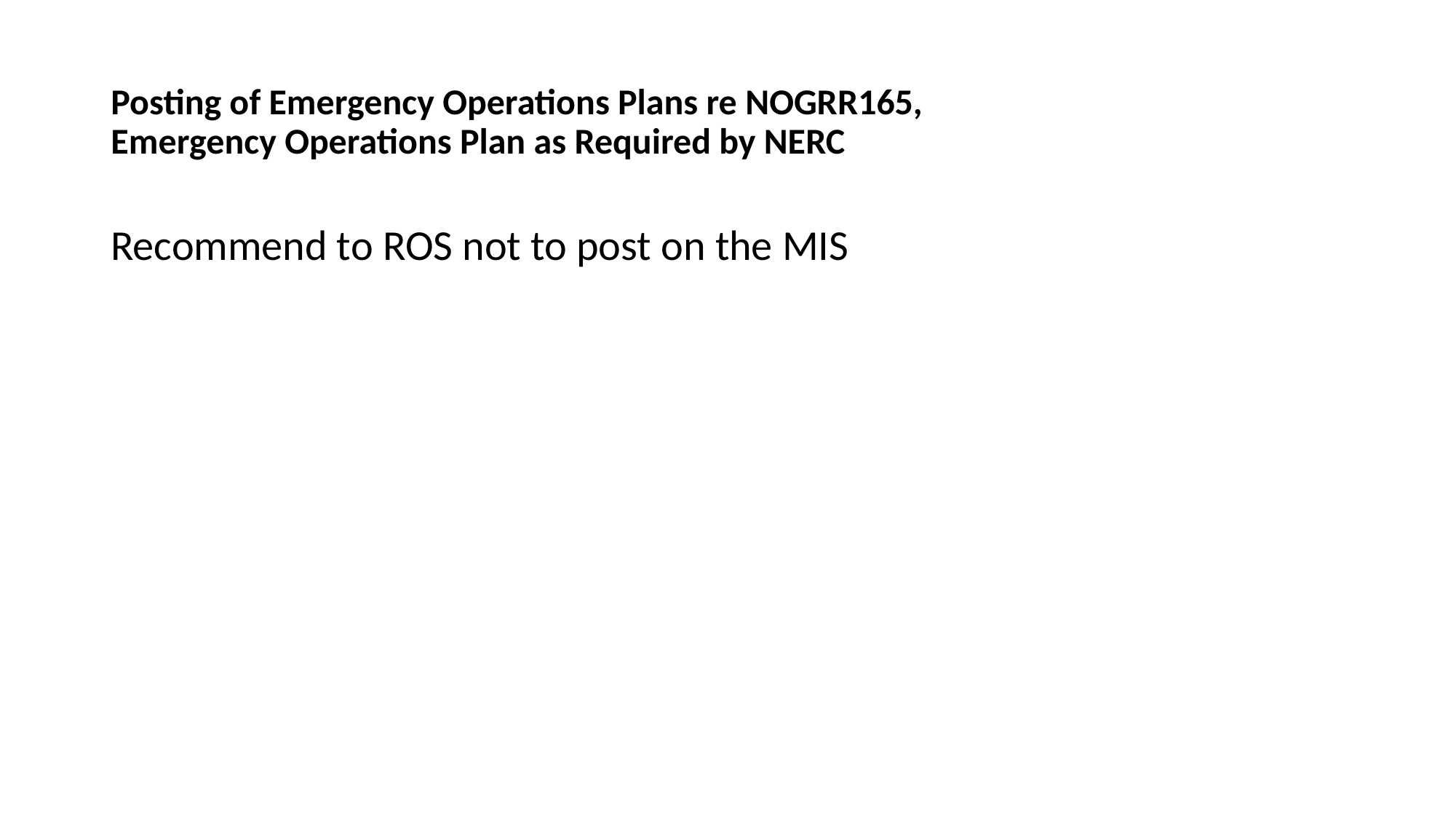

# Posting of Emergency Operations Plans re NOGRR165, Emergency Operations Plan as Required by NERC
Recommend to ROS not to post on the MIS